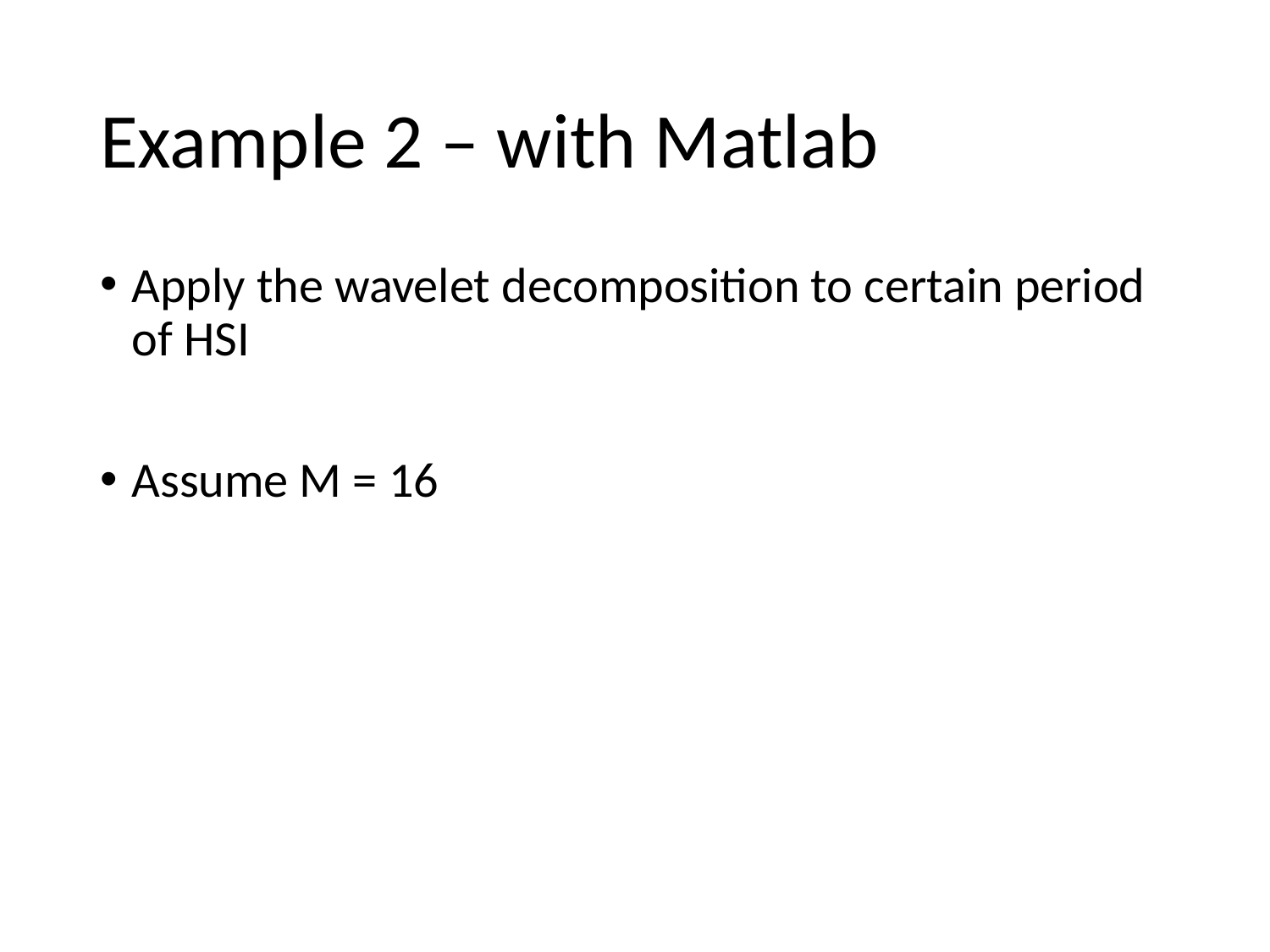

# Example 2 – with Matlab
Apply the wavelet decomposition to certain period of HSI

Assume M = 16